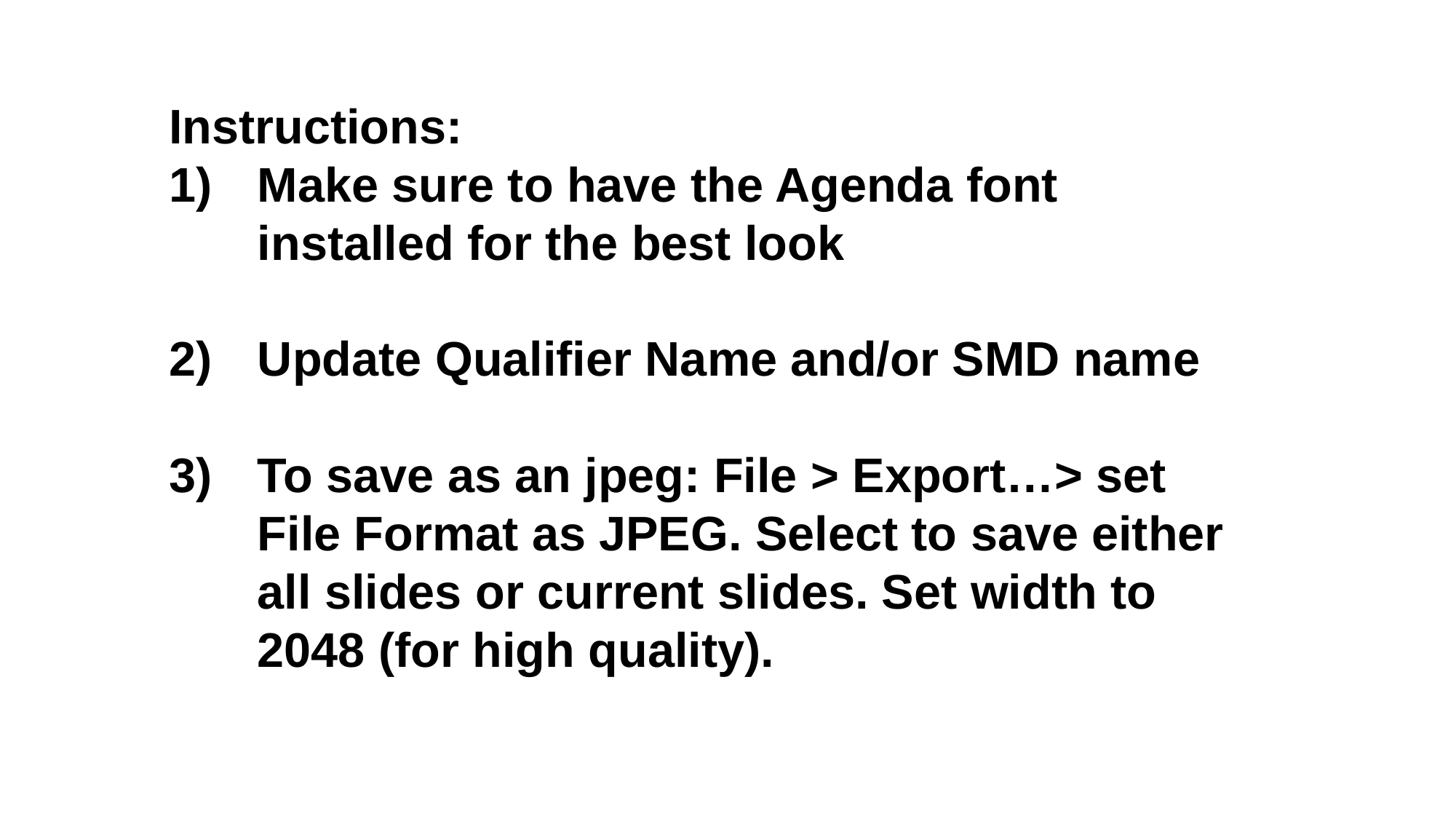

Instructions:
Make sure to have the Agenda font installed for the best look

Update Qualifier Name and/or SMD name

To save as an jpeg: File > Export…> set File Format as JPEG. Select to save either all slides or current slides. Set width to 2048 (for high quality).